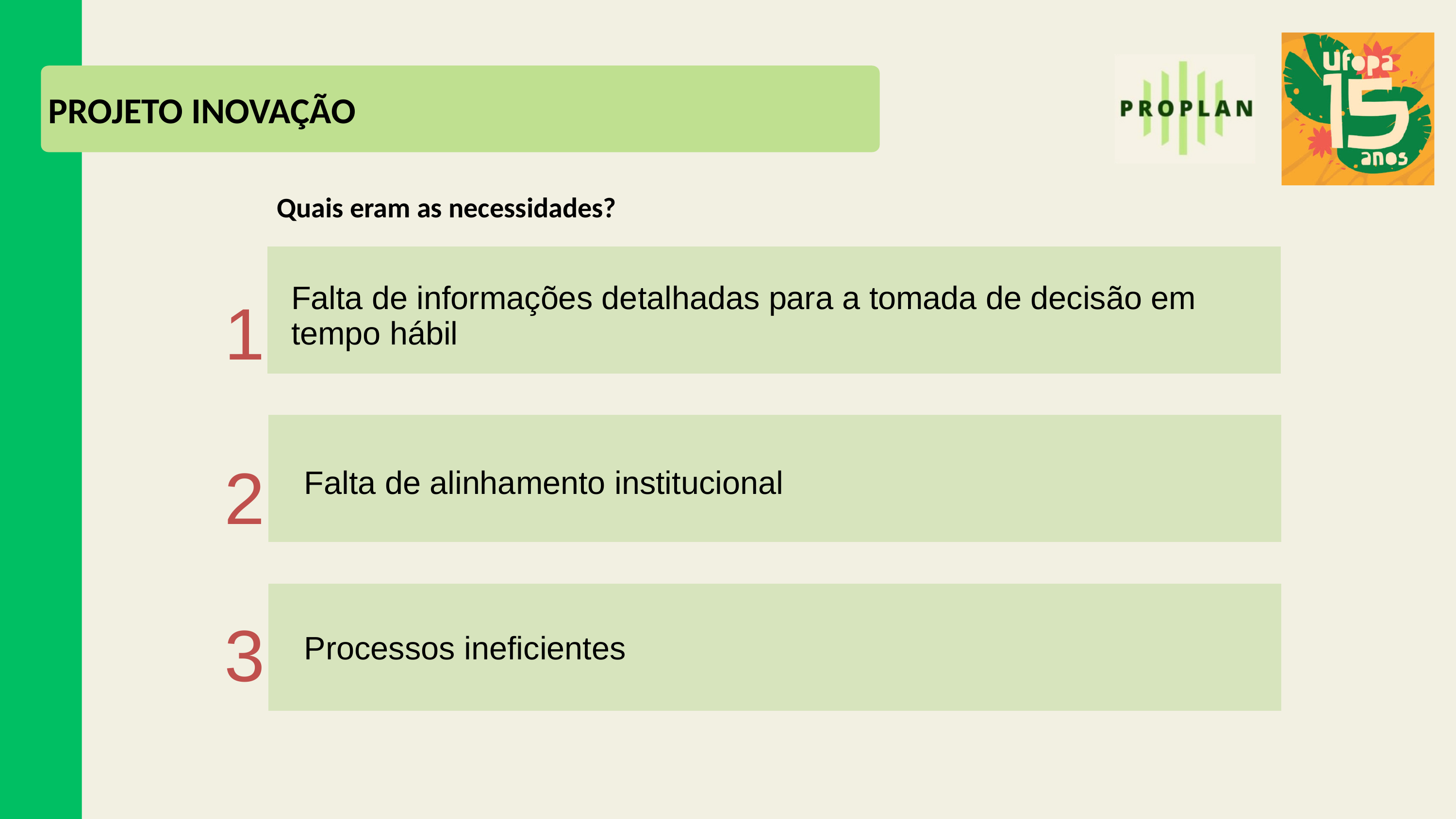

PROJETO INOVAÇÃO
Quais eram as necessidades?
1

Falta de informações detalhadas para a tomada de decisão em tempo hábil
2

Falta de alinhamento institucional
3

Processos ineficientes